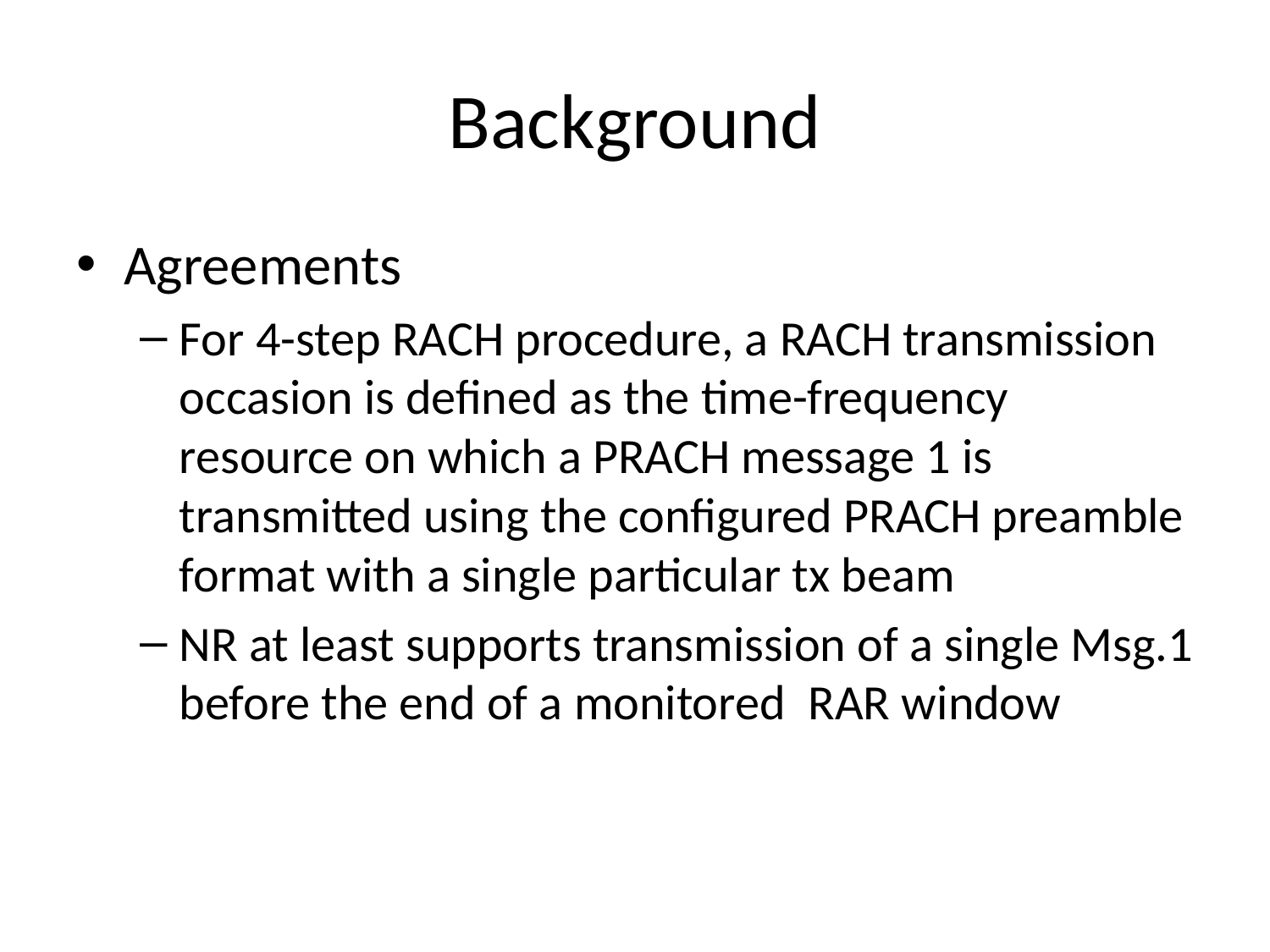

# Background
Agreements
For 4-step RACH procedure, a RACH transmission occasion is defined as the time-frequency resource on which a PRACH message 1 is transmitted using the configured PRACH preamble format with a single particular tx beam
NR at least supports transmission of a single Msg.1 before the end of a monitored  RAR window